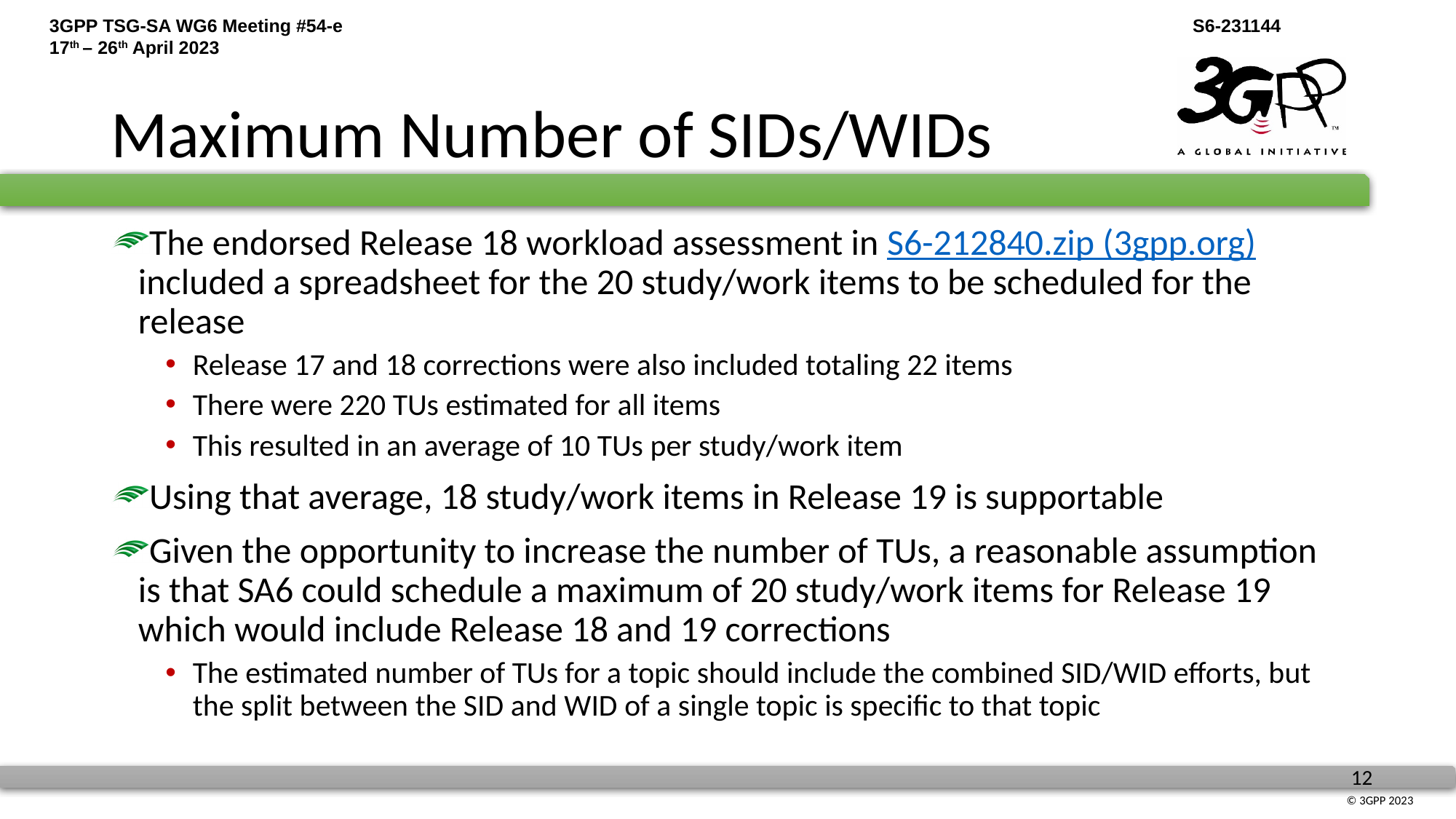

# Maximum Number of SIDs/WIDs
The endorsed Release 18 workload assessment in S6-212840.zip (3gpp.org) included a spreadsheet for the 20 study/work items to be scheduled for the release
Release 17 and 18 corrections were also included totaling 22 items
There were 220 TUs estimated for all items
This resulted in an average of 10 TUs per study/work item
Using that average, 18 study/work items in Release 19 is supportable
Given the opportunity to increase the number of TUs, a reasonable assumption is that SA6 could schedule a maximum of 20 study/work items for Release 19 which would include Release 18 and 19 corrections
The estimated number of TUs for a topic should include the combined SID/WID efforts, but the split between the SID and WID of a single topic is specific to that topic